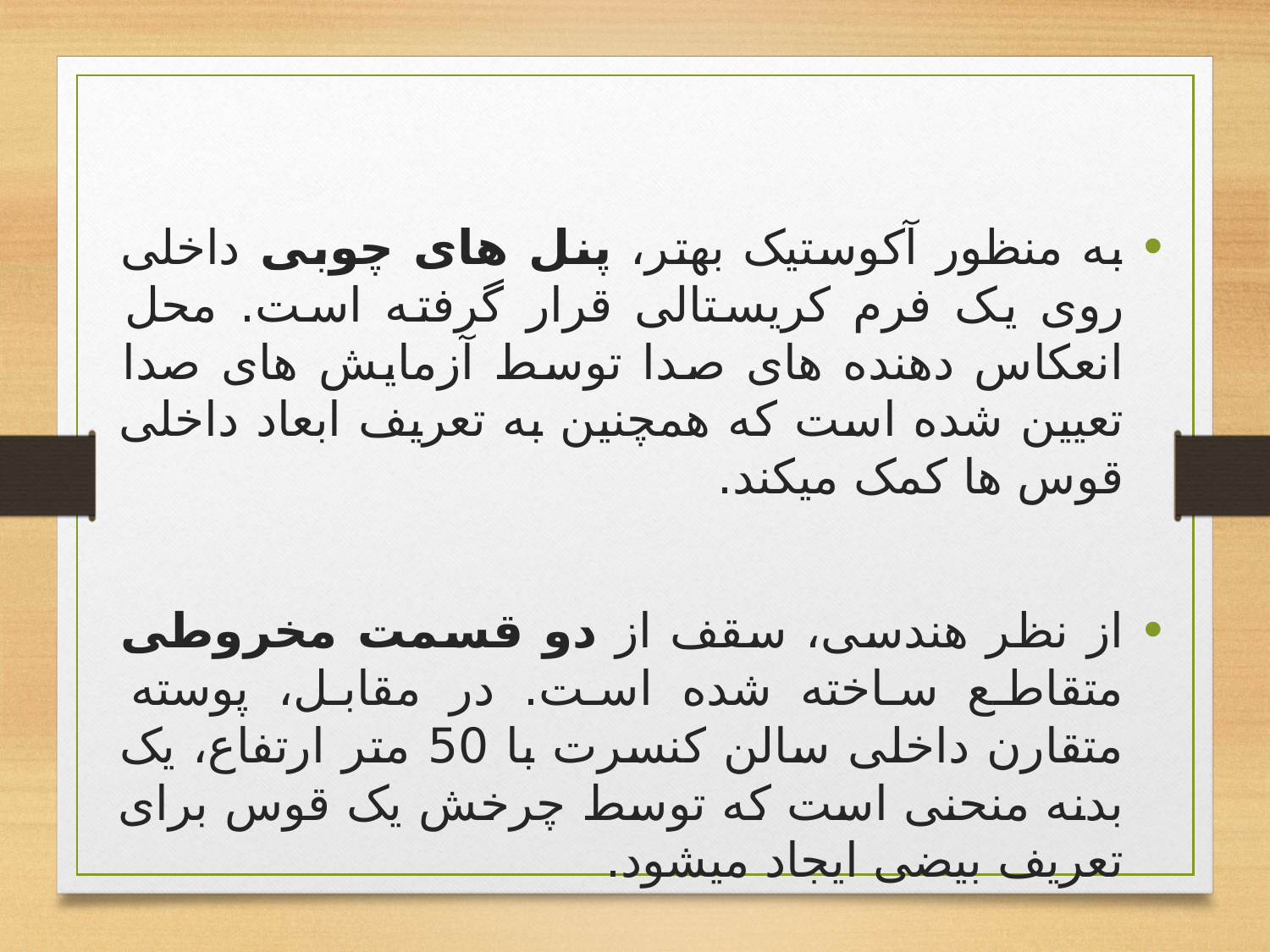

به منظور آکوستیک بهتر، پنل های چوبی داخلی روی یک فرم کریستالی قرار گرفته است. محل انعکاس دهنده های صدا توسط آزمایش های صدا تعیین شده است که همچنین به تعریف ابعاد داخلی قوس ها کمک میکند.

از نظر هندسی، سقف از دو قسمت مخروطی متقاطع ساخته شده است. در مقابل، پوسته متقارن داخلی سالن کنسرت با 50 متر ارتفاع، یک بدنه منحنی است که توسط چرخش یک قوس برای تعریف بیضی ایجاد میشود.